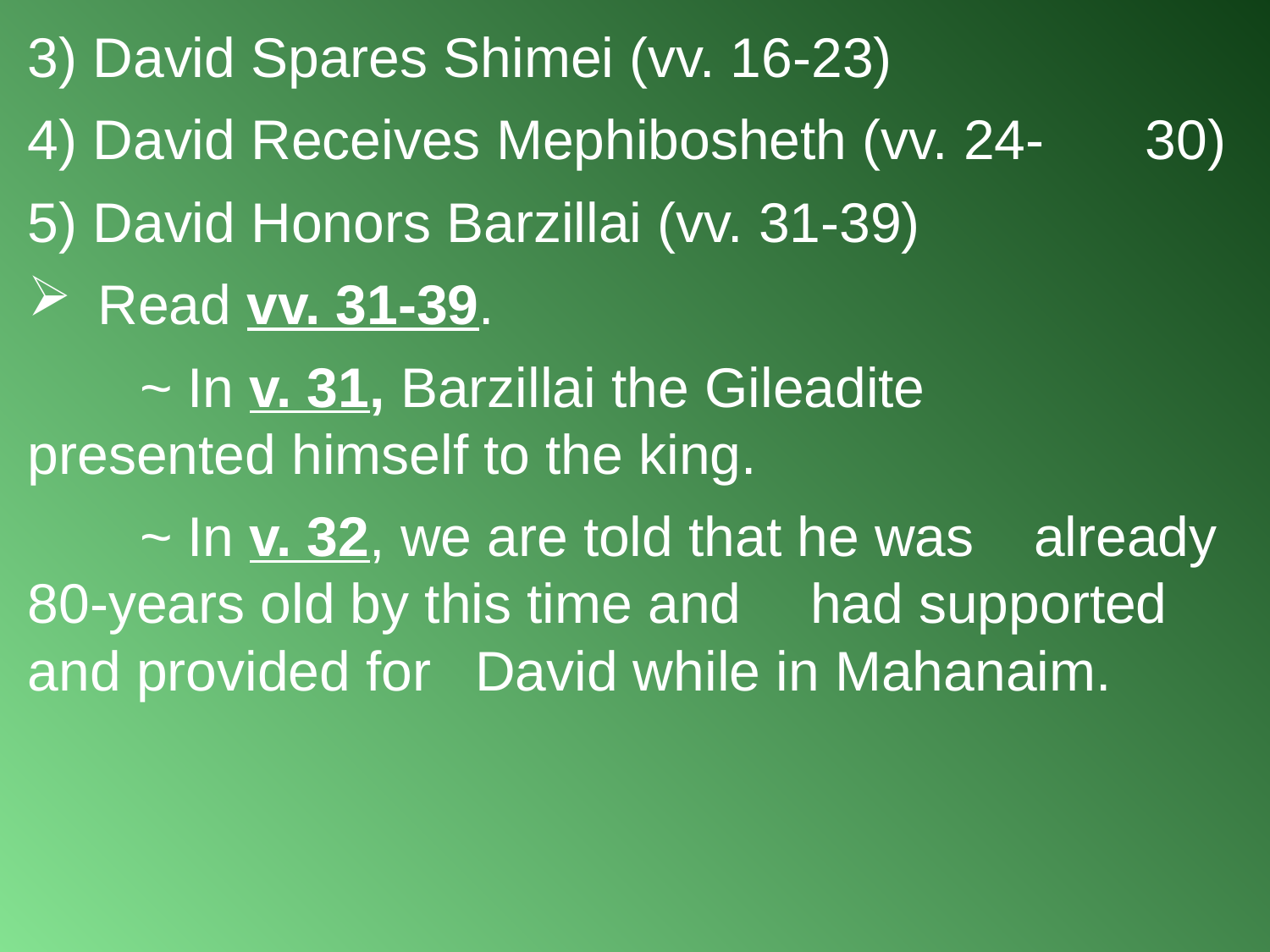

3) David Spares Shimei (vv. 16-23)
4) David Receives Mephibosheth (vv. 24-	30)
5) David Honors Barzillai (vv. 31-39)
Read vv. 31-39.
		~ In v. 31, Barzillai the Gileadite 							presented himself to the king.
		~ In v. 32, we are told that he was 						already 80-years old by this time and 					had supported and provided for 						David while in Mahanaim.